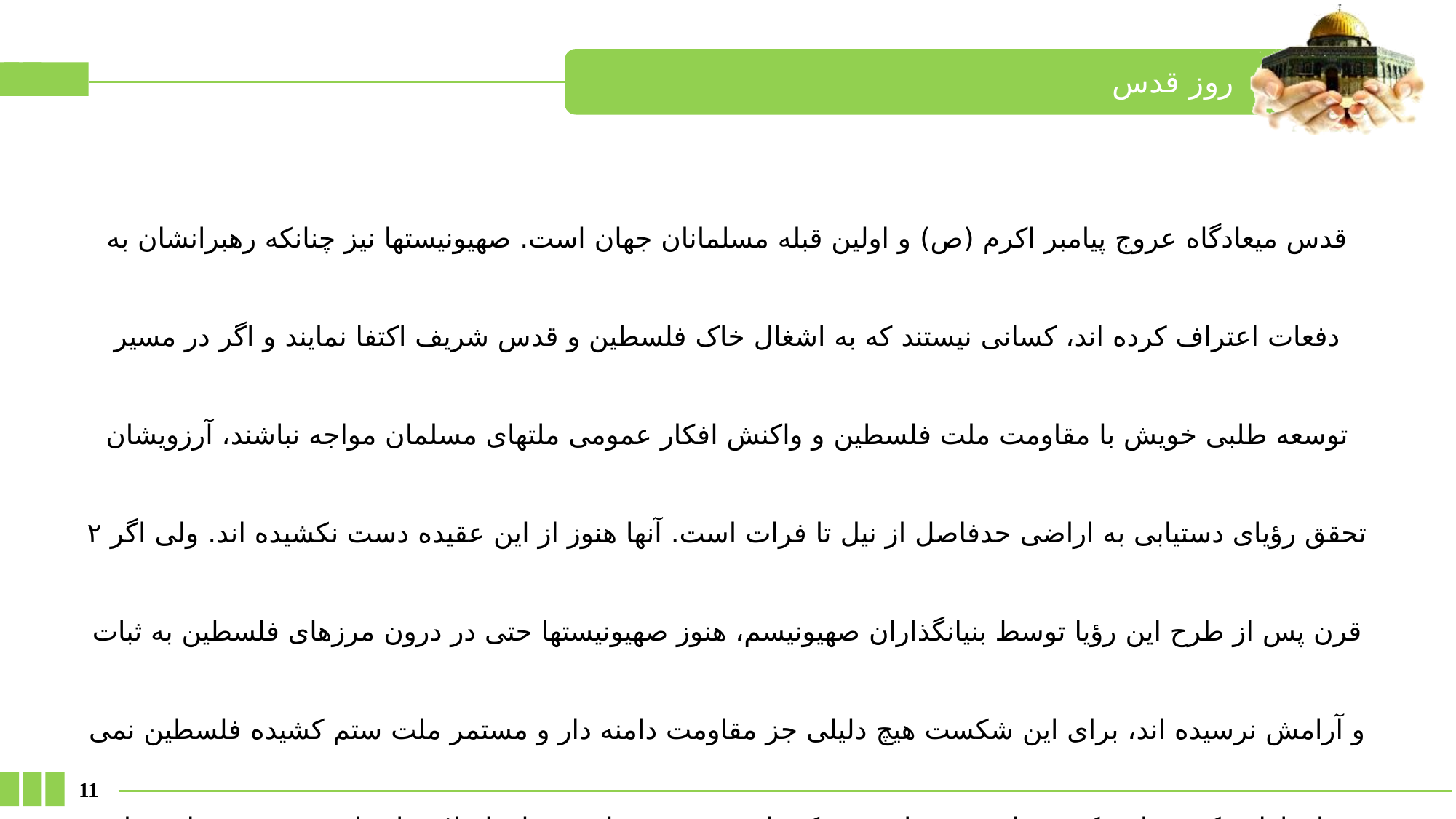

روز قدس
قدس میعادگاه عروج پیامبر اکرم (ص) و اولین قبله مسلمانان جهان است. صهیونیستها نیز چنانکه رهبرانشان به دفعات اعتراف کرده اند، کسانی نیستند که به اشغال خاک فلسطین و قدس شریف اکتفا نمایند و اگر در مسیر توسعه طلبی خویش با مقاومت ملت فلسطین و واکنش افکار عمومی ملتهای مسلمان مواجه نباشند، آرزویشان تحقق رؤیای دستیابی به اراضی حدفاصل از نیل تا فرات است. آنها هنوز از این عقیده دست نکشیده اند. ولی اگر ۲ قرن پس از طرح این رؤیا توسط بنیانگذاران صهیونیسم، هنوز صهیونیستها حتی در درون مرزهای فلسطین به ثبات و آرامش نرسیده اند، برای این شکست هیچ دلیلی جز مقاومت دامنه دار و مستمر ملت ستم کشیده فلسطین نمی توان اقامه کرد. ملتی که همواره به حمایت هم کیشان خود در سراسر جهان اسلام نیاز دارد. روز قدس از جمله مظاهر حمایت جهانی از مردم رنج کشیده فلسطین است.